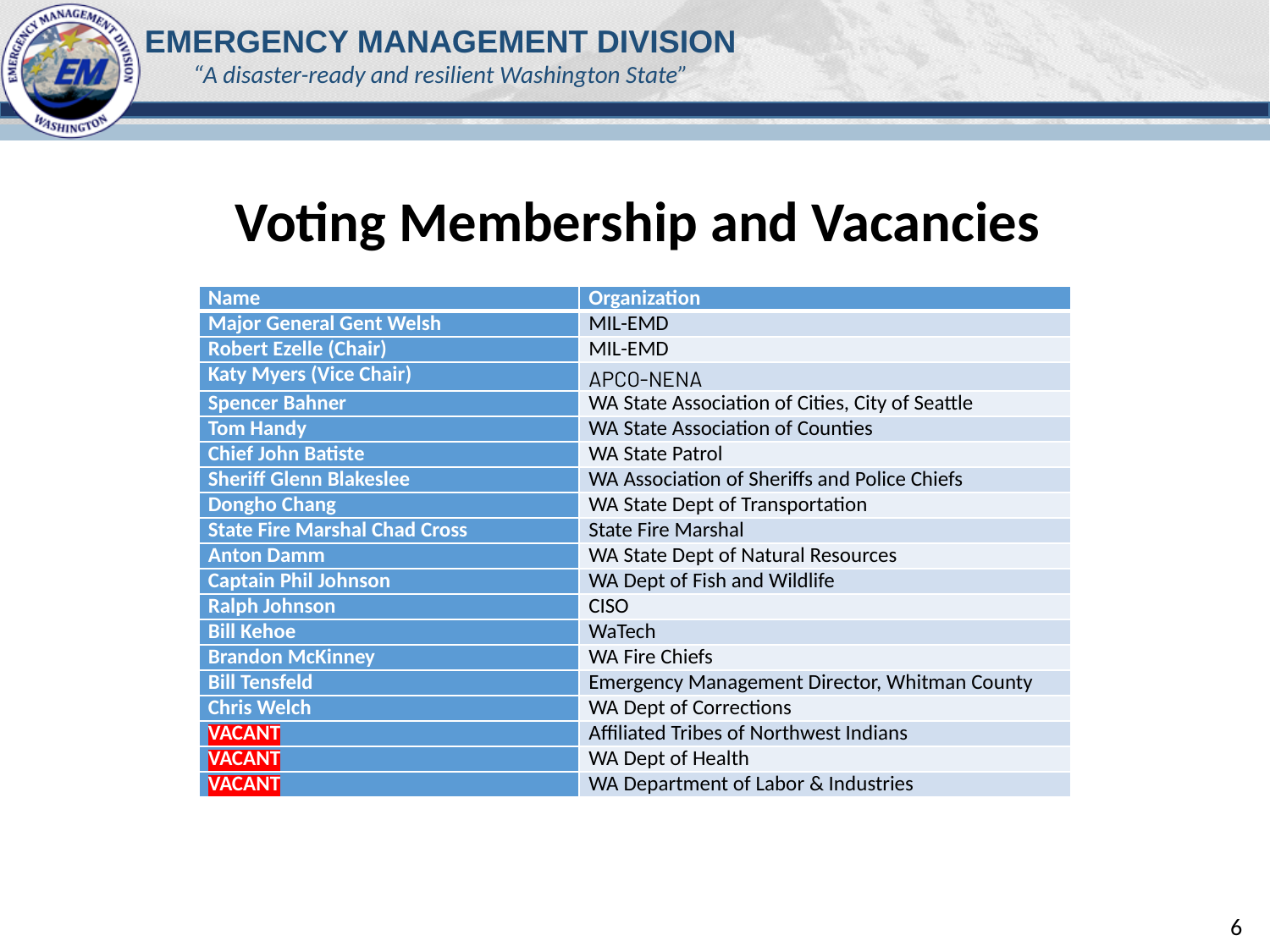

# Voting Membership and Vacancies
| Name | Organization |
| --- | --- |
| Major General Gent Welsh | MIL-EMD |
| Robert Ezelle (Chair) | MIL-EMD |
| Katy Myers (Vice Chair) | APCO-NENA |
| Spencer Bahner | WA State Association of Cities, City of Seattle |
| Tom Handy | WA State Association of Counties |
| Chief John Batiste | WA State Patrol |
| Sheriff Glenn Blakeslee | WA Association of Sheriffs and Police Chiefs |
| Dongho Chang | WA State Dept of Transportation |
| State Fire Marshal Chad Cross | State Fire Marshal |
| Anton Damm | WA State Dept of Natural Resources |
| Captain Phil Johnson | WA Dept of Fish and Wildlife |
| Ralph Johnson | CISO |
| Bill Kehoe | WaTech |
| Brandon McKinney | WA Fire Chiefs |
| Bill Tensfeld | Emergency Management Director, Whitman County |
| Chris Welch | WA Dept of Corrections |
| VACANT | Affiliated Tribes of Northwest Indians |
| VACANT | WA Dept of Health |
| VACANT | WA Department of Labor & Industries |
6